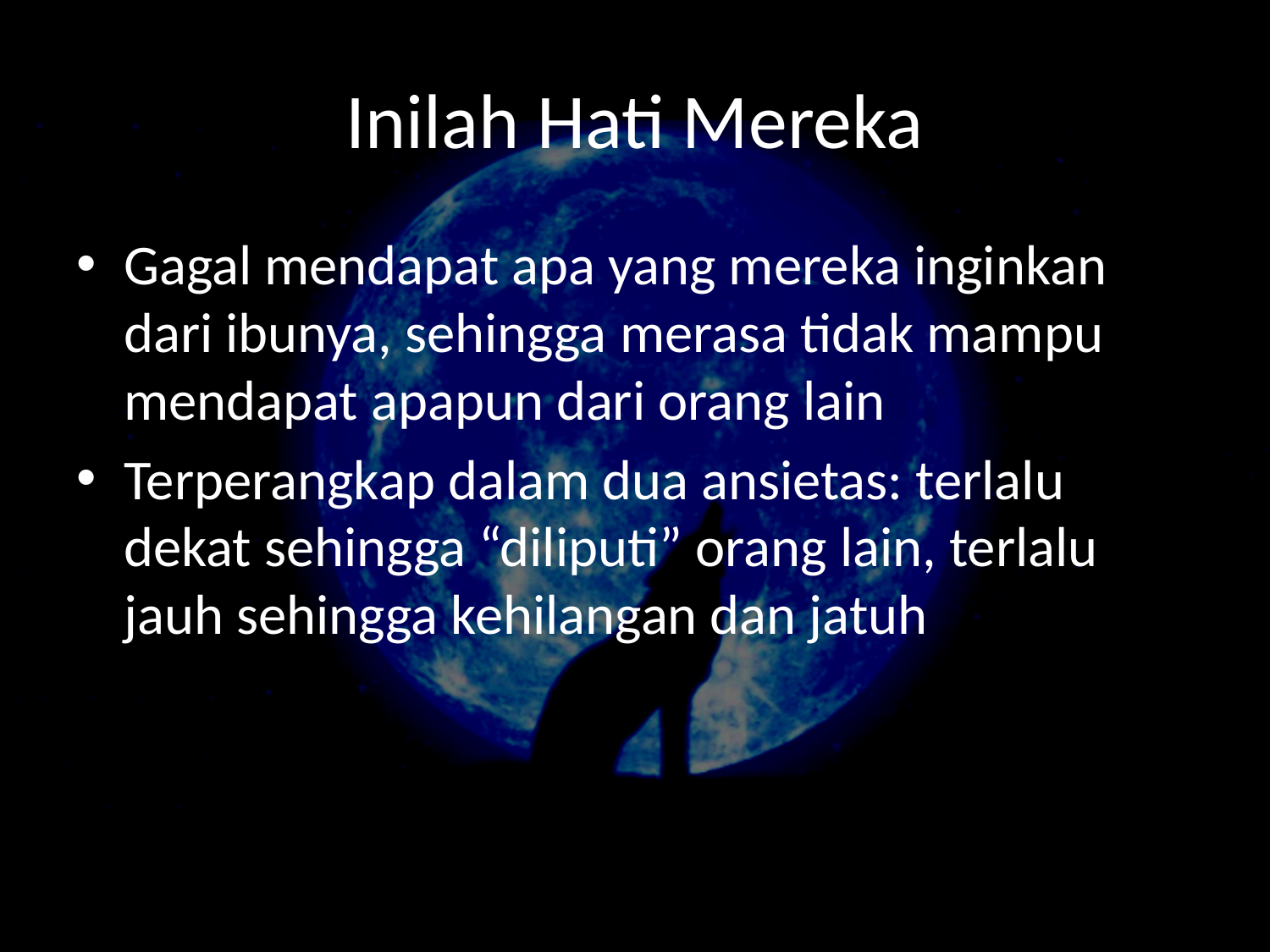

# Inilah Hati Mereka
Gagal mendapat apa yang mereka inginkan dari ibunya, sehingga merasa tidak mampu mendapat apapun dari orang lain
Terperangkap dalam dua ansietas: terlalu dekat sehingga “diliputi” orang lain, terlalu jauh sehingga kehilangan dan jatuh